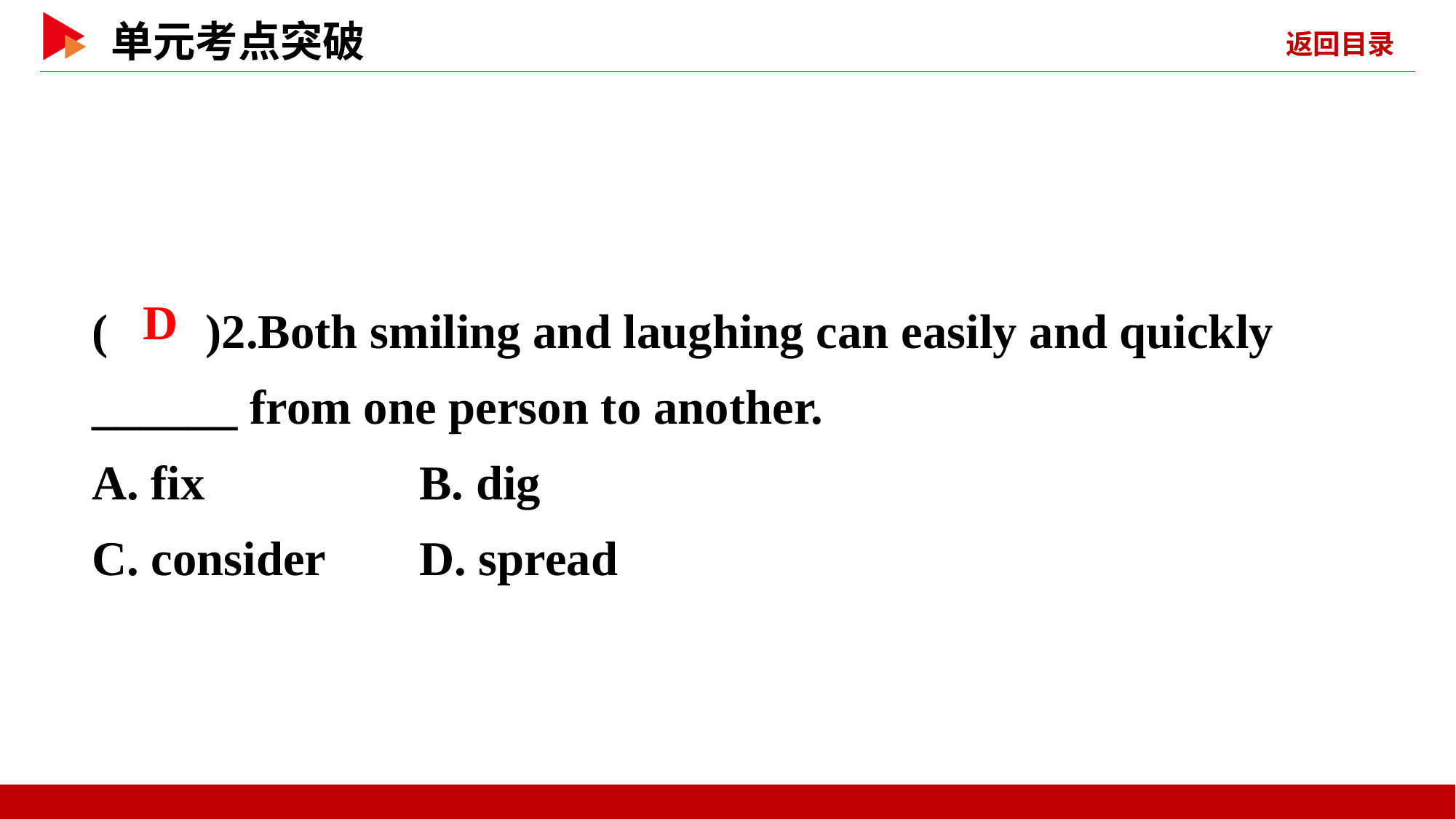

(        )2.Both smiling and laughing can easily and quickly ______ from one person to another.
A. fix	         B. dig
C. consider	D. spread
   D